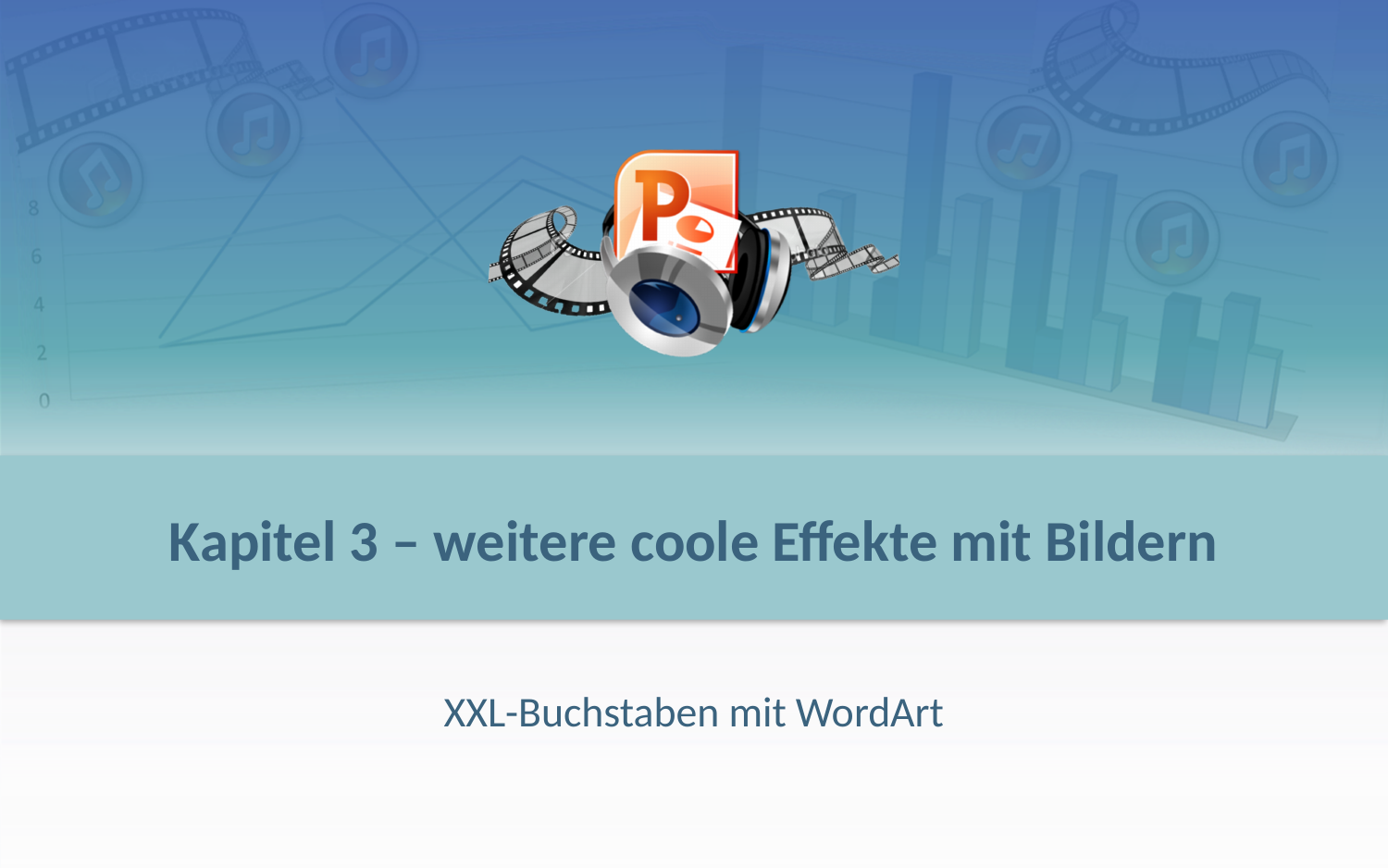

# Kapitel 3 – weitere coole Effekte mit Bildern
XXL-Buchstaben mit WordArt